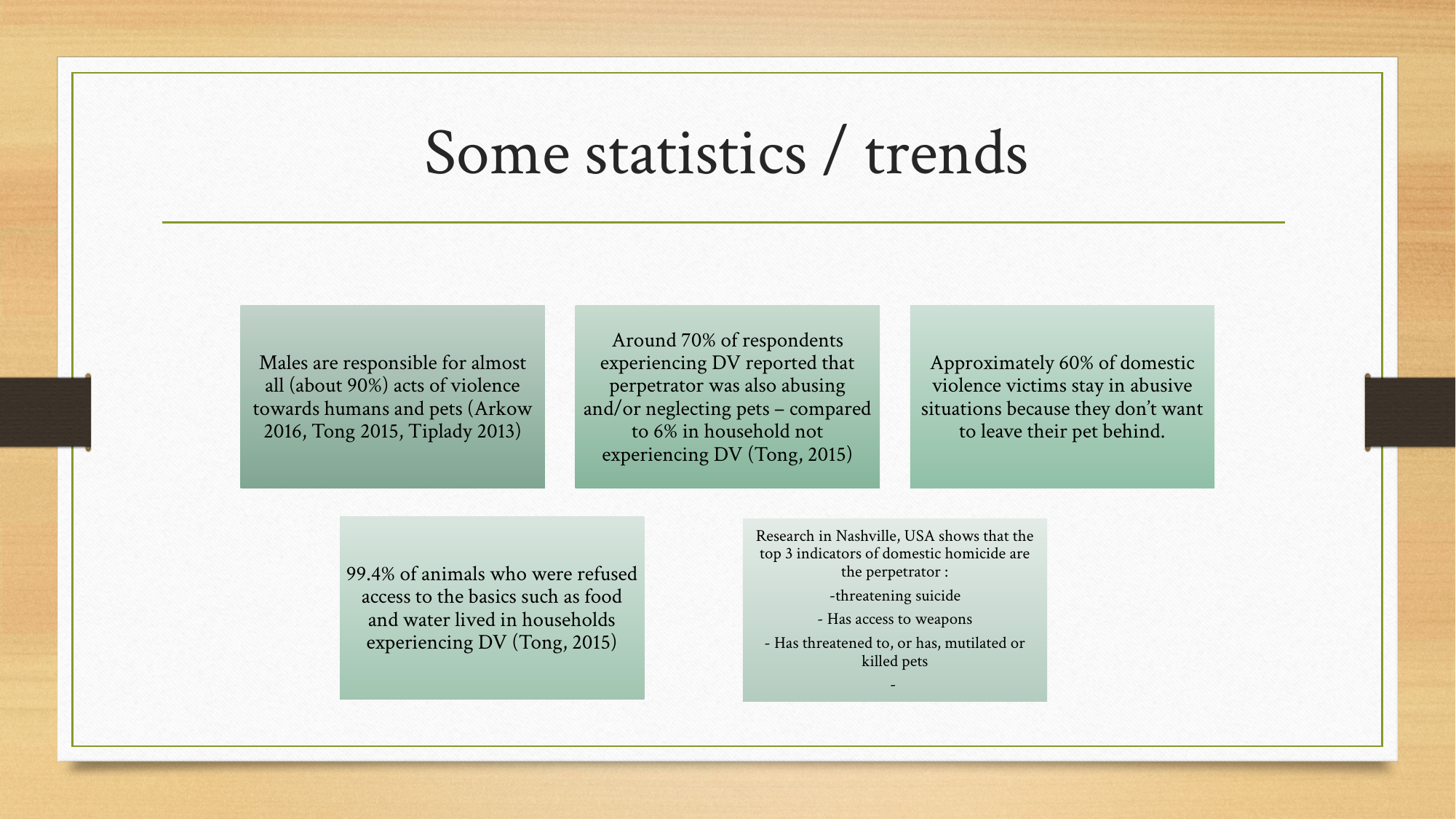

# Some statistics / trends
Males are responsible for almost all (about 90%) acts of violence towards humans and pets (Arkow 2016, Tong 2015, Tiplady 2013)
Around 70% of respondents experiencing DV reported that perpetrator was also abusing and/or neglecting pets – compared to 6% in household not experiencing DV (Tong, 2015)
Approximately 60% of domestic violence victims stay in abusive situations because they don’t want to leave their pet behind.
99.4% of animals who were refused access to the basics such as food and water lived in households experiencing DV (Tong, 2015)
Research in Nashville, USA shows that the top 3 indicators of domestic homicide are the perpetrator :
-threatening suicide
- Has access to weapons
- Has threatened to, or has, mutilated or killed pets
-